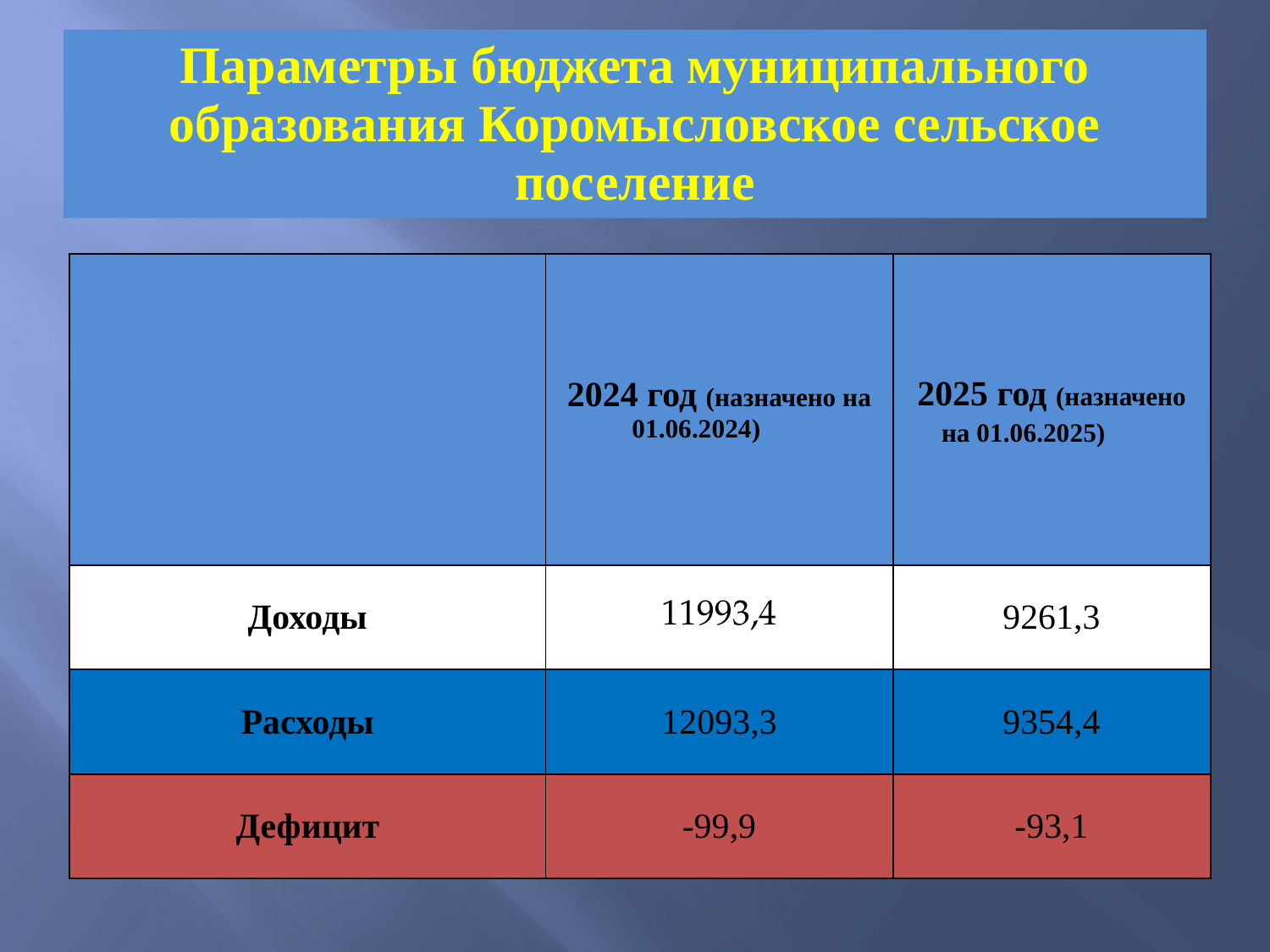

# Параметры бюджета муниципального образования Коромысловское сельское поселение
|  | 2024 год (назначено на 01.06.2024) | 2025 год (назначено на 01.06.2025) |
| --- | --- | --- |
| Доходы | 11993,4 | 9261,3 |
| Расходы | 12093,3 | 9354,4 |
| Дефицит | -99,9 | -93,1 |